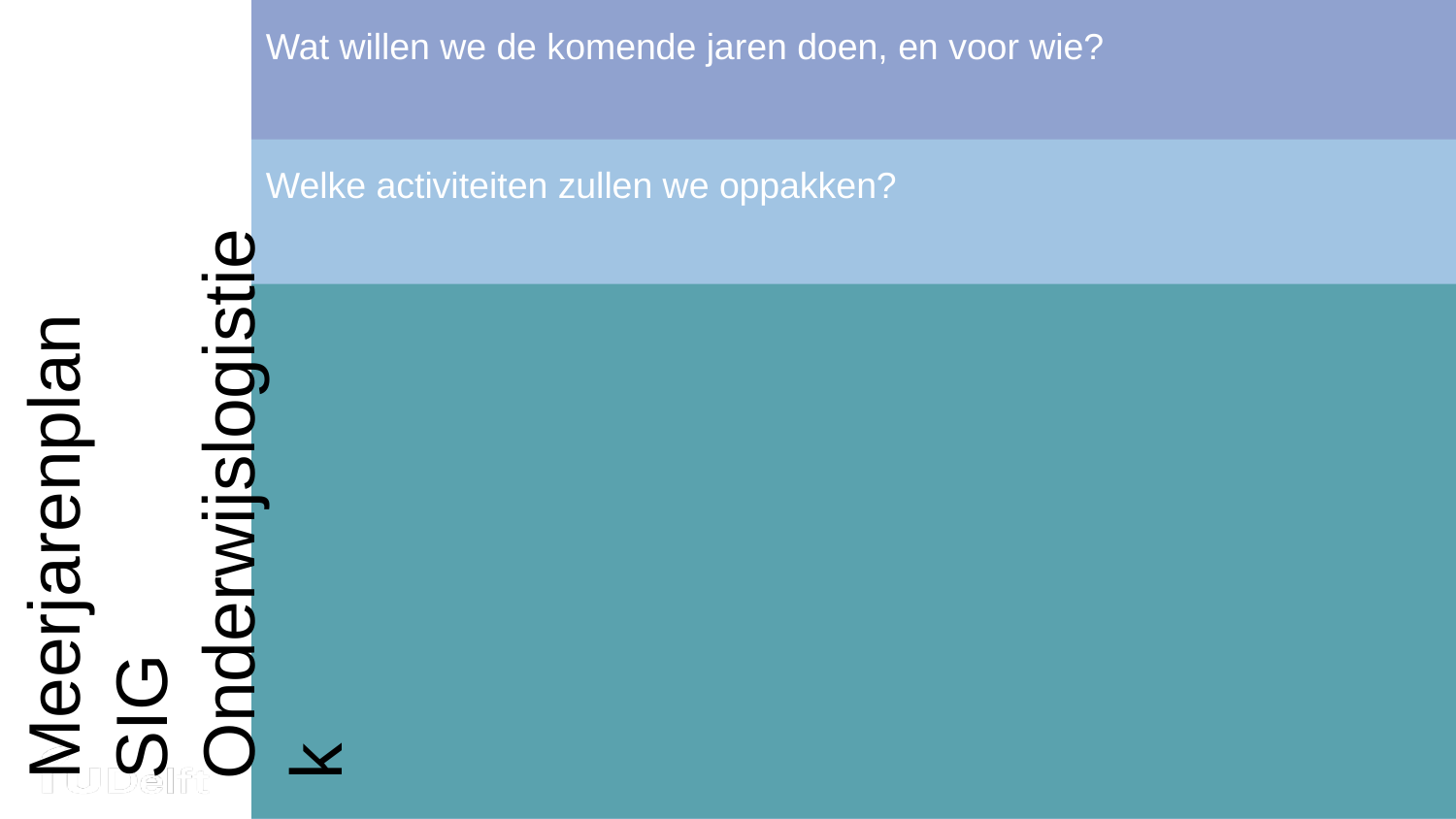

Wat willen we de komende jaren doen, en voor wie?
Welke activiteiten zullen we oppakken?
Meerjarenplan SIG Onderwijslogistiek